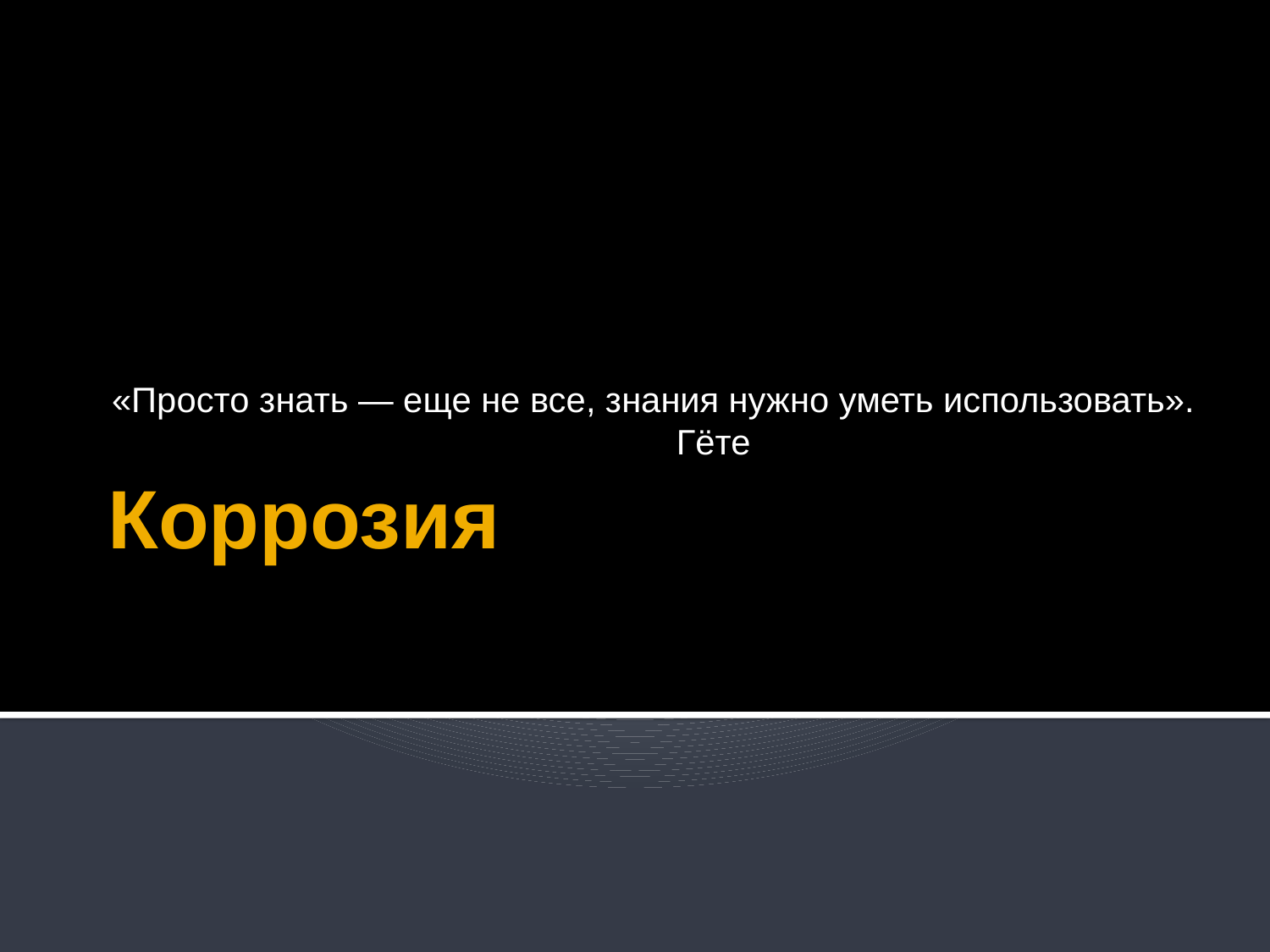

«Просто знать — еще не все, знания нуж­но уметь использовать».
                                                          Гёте
# Коррозия